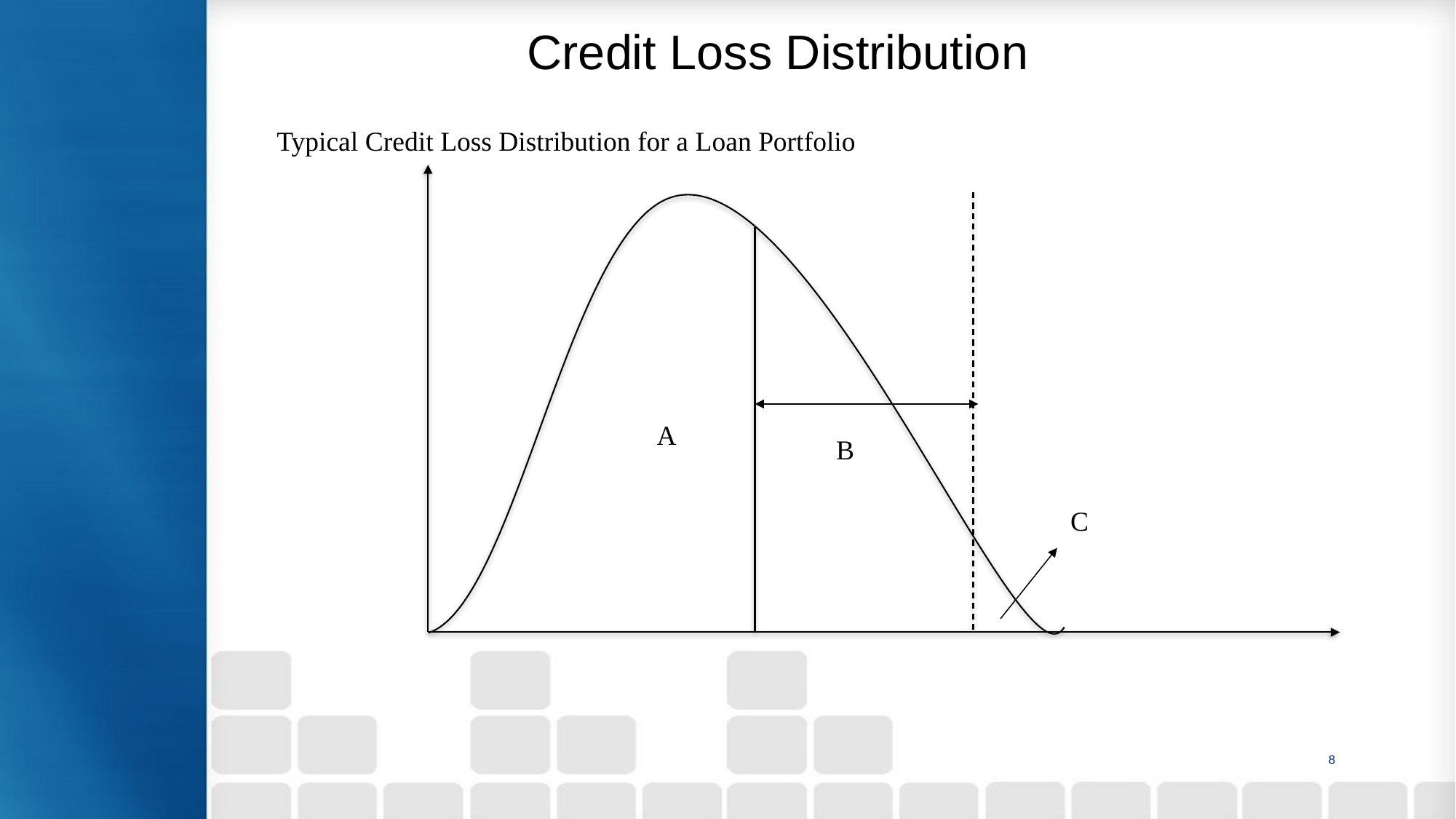

# Credit Loss Distribution
Typical Credit Loss Distribution for a Loan Portfolio

A
B
C
8